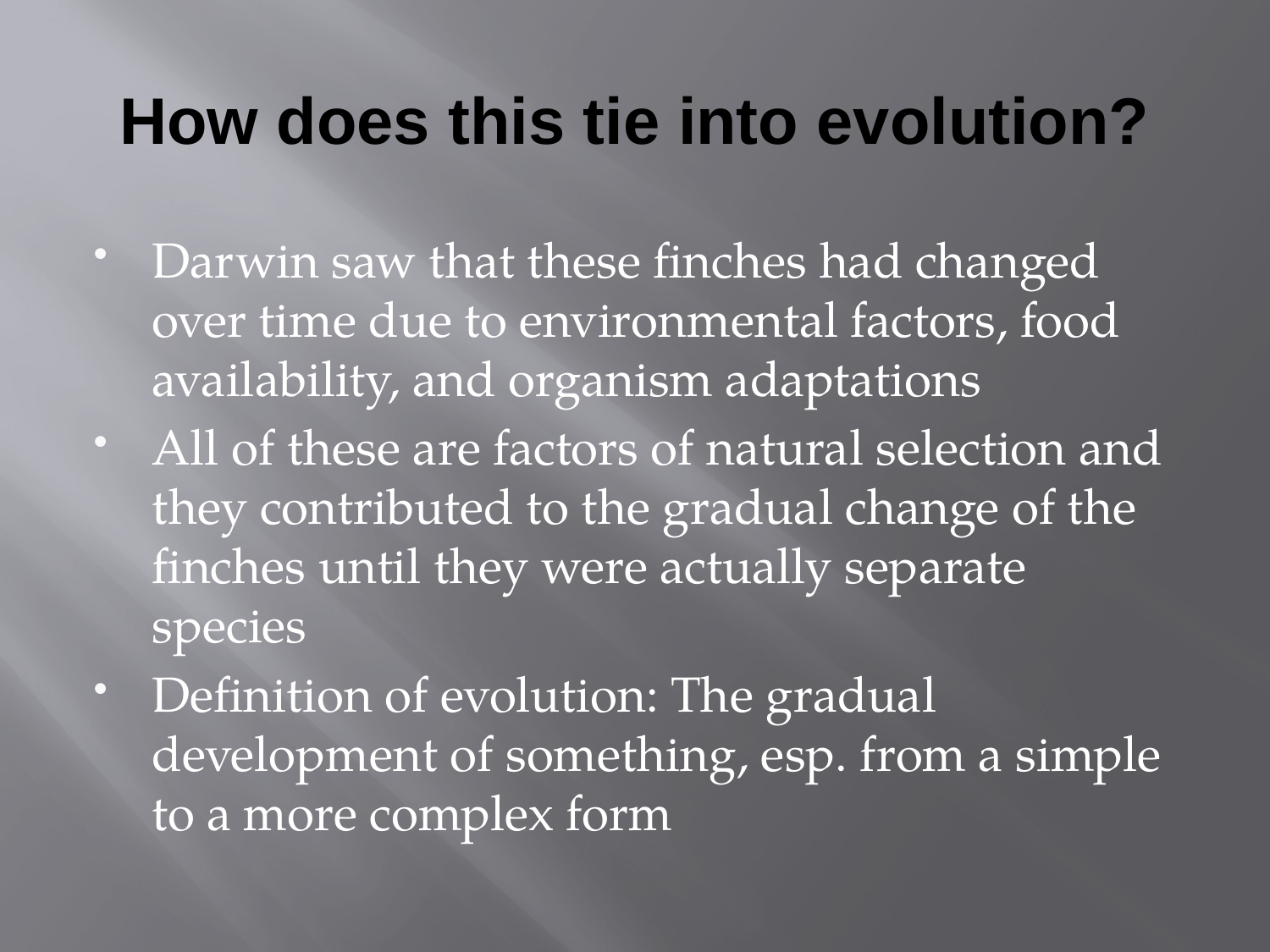

# How does this tie into evolution?
Darwin saw that these finches had changed over time due to environmental factors, food availability, and organism adaptations
All of these are factors of natural selection and they contributed to the gradual change of the finches until they were actually separate species
Definition of evolution: The gradual development of something, esp. from a simple to a more complex form